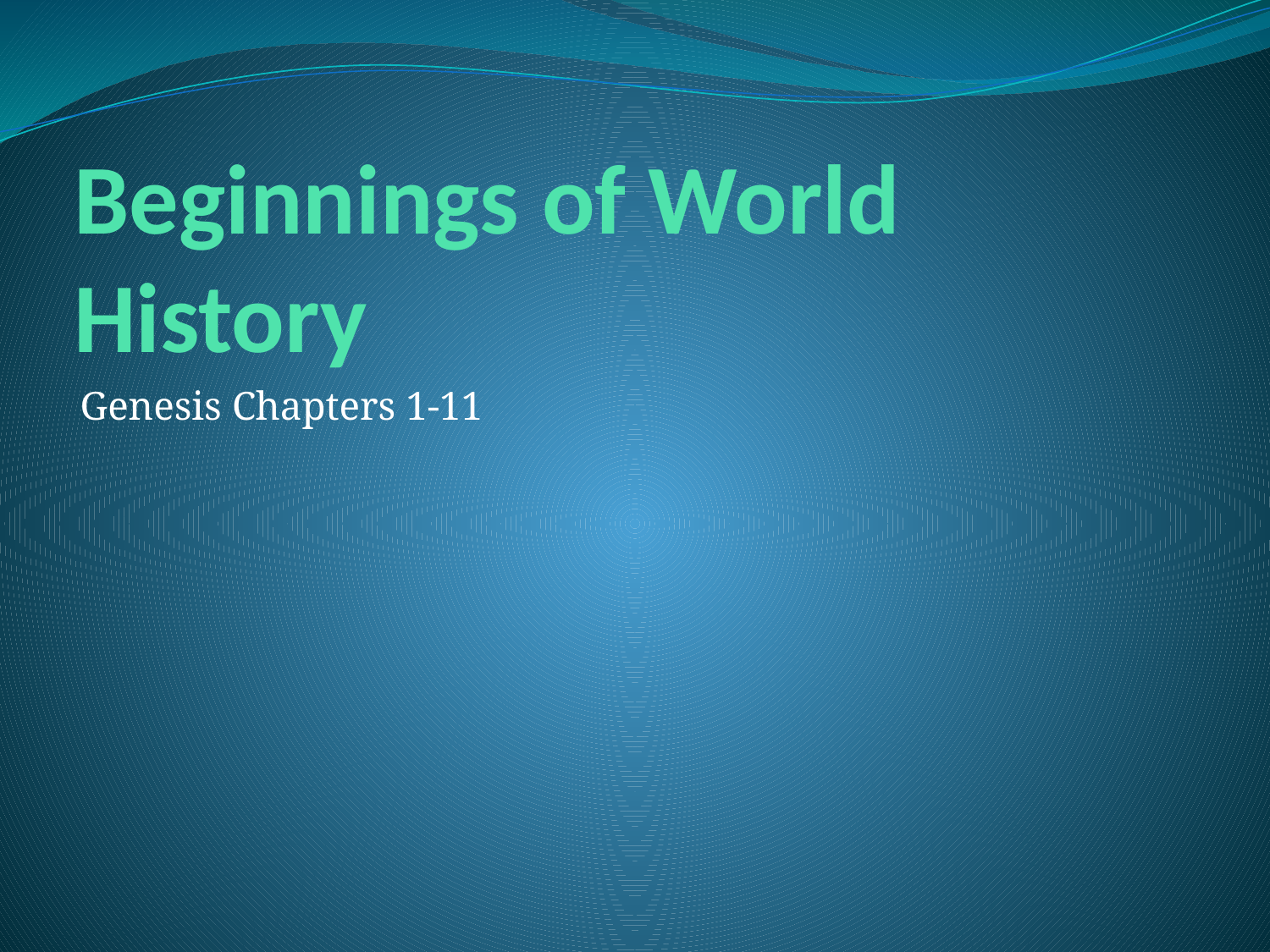

# Beginnings of World History
Genesis Chapters 1-11